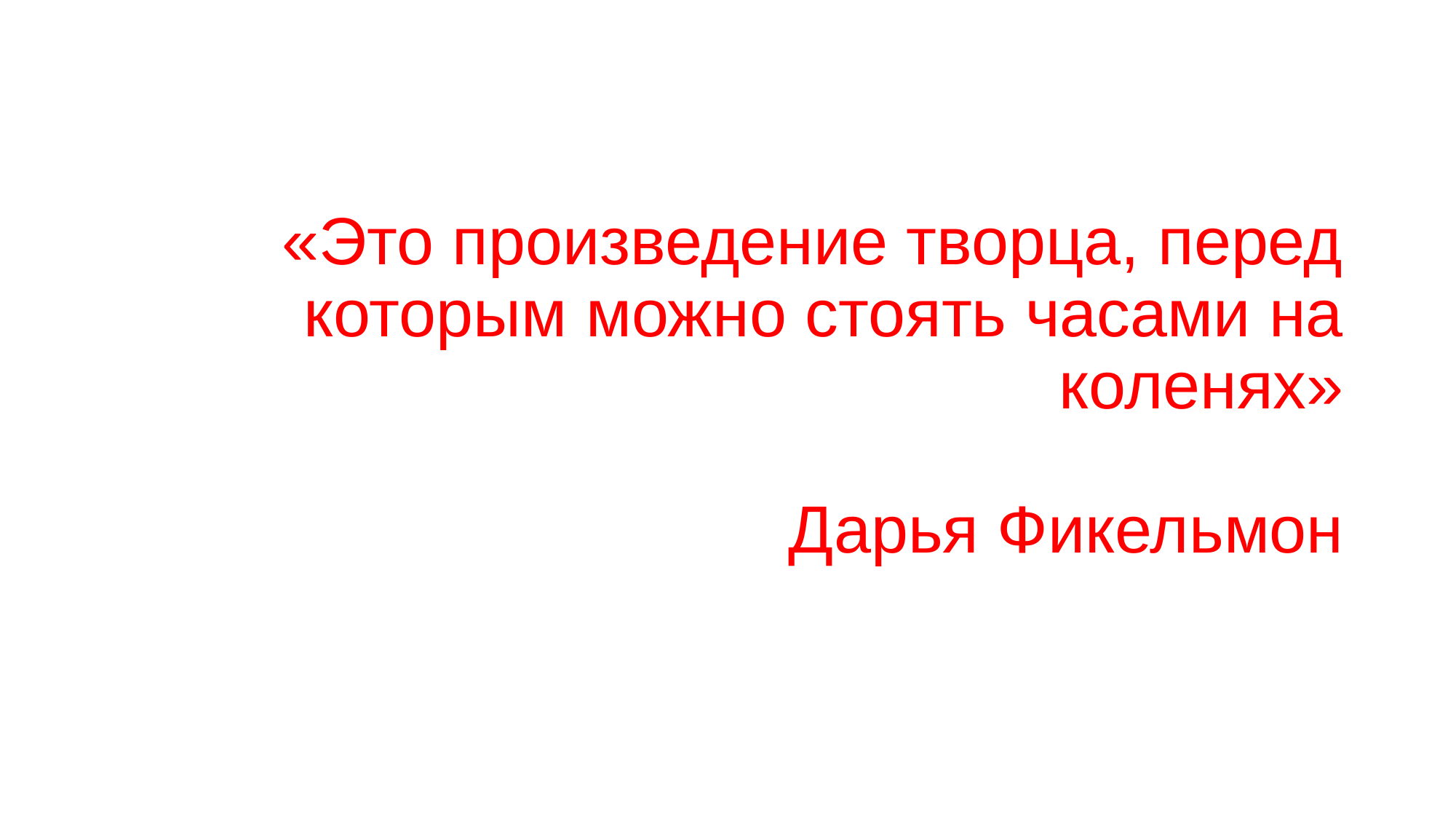

# «Это произведение творца, перед которым можно стоять часами на коленях» Дарья Фикельмон